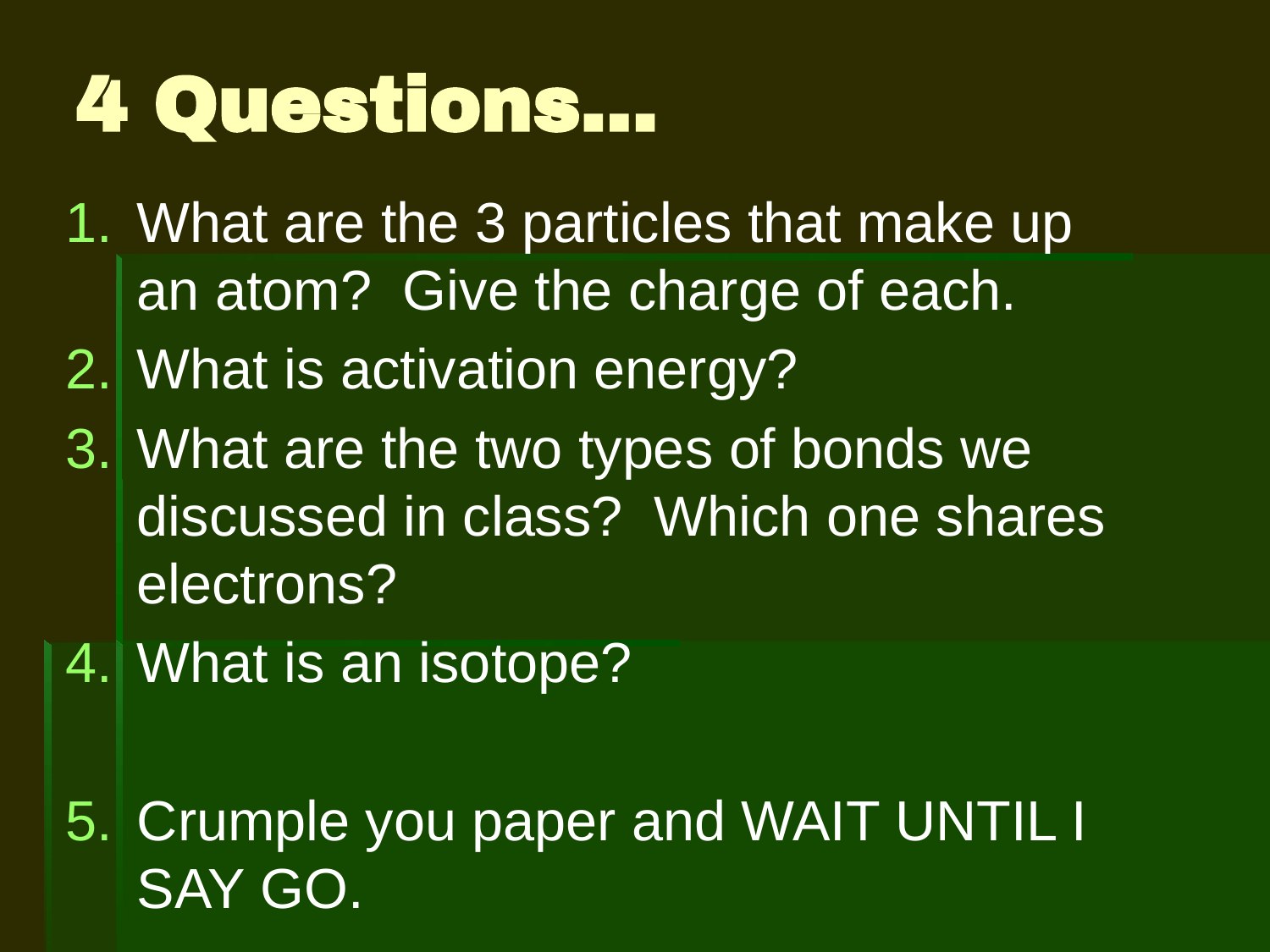

# 4 Questions…
What are the 3 particles that make up an atom?  Give the charge of each.
What is activation energy?
What are the two types of bonds we discussed in class?  Which one shares electrons?
What is an isotope?

Crumple you paper and WAIT UNTIL I SAY GO.